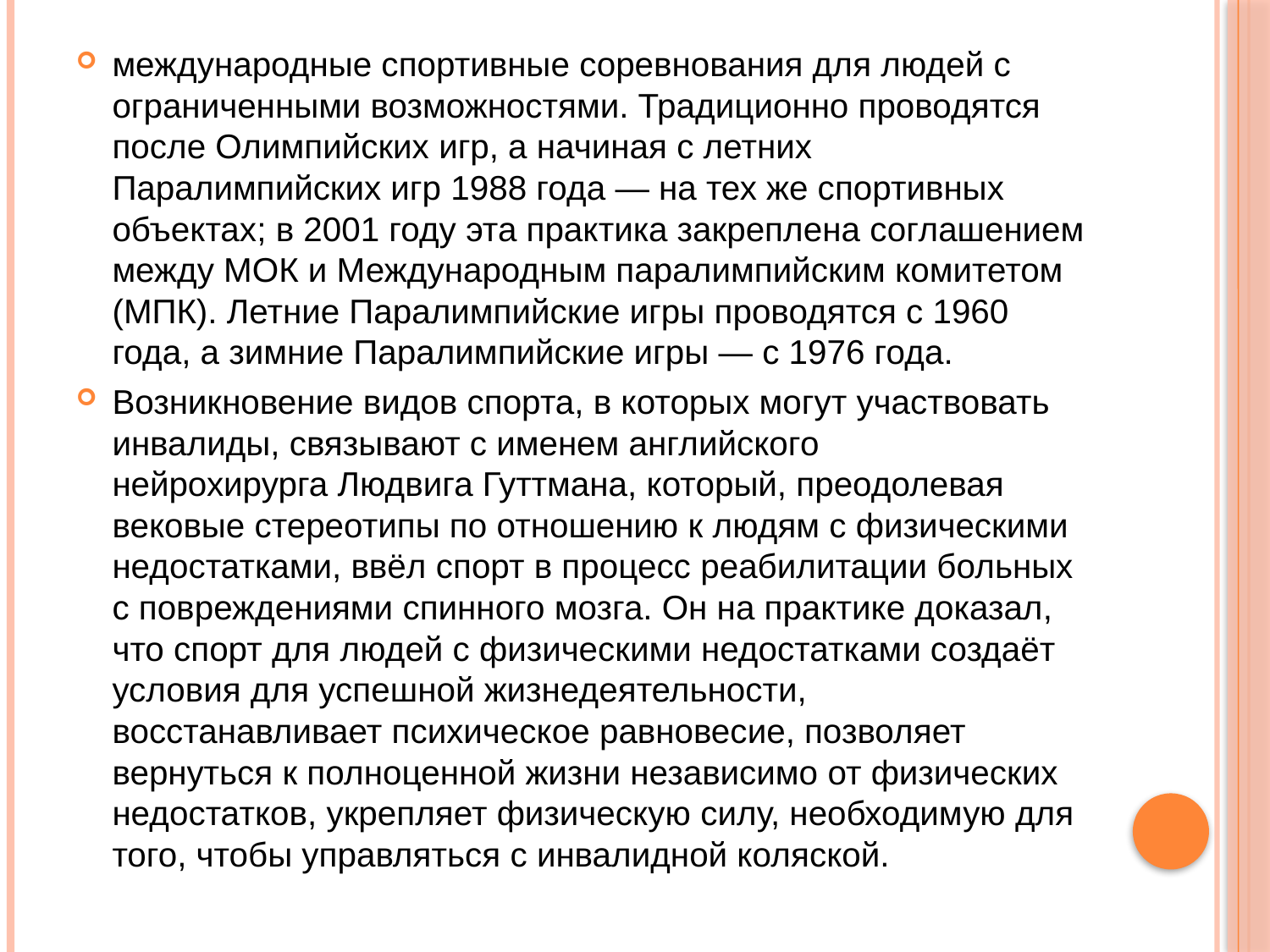

международные спортивные соревнования для людей с ограниченными возможностями. Традиционно проводятся после Олимпийских игр, а начиная с летних Паралимпийских игр 1988 года — на тех же спортивных объектах; в 2001 году эта практика закреплена соглашением между МОК и Международным паралимпийским комитетом (МПК). Летние Паралимпийские игры проводятся с 1960 года, а зимние Паралимпийские игры — с 1976 года.
Возникновение видов спорта, в которых могут участвовать инвалиды, связывают с именем английского нейрохирурга Людвига Гуттмана, который, преодолевая вековые стереотипы по отношению к людям с физическими недостатками, ввёл спорт в процесс реабилитации больных с повреждениями спинного мозга. Он на практике доказал, что спорт для людей с физическими недостатками создаёт условия для успешной жизнедеятельности, восстанавливает психическое равновесие, позволяет вернуться к полноценной жизни независимо от физических недостатков, укрепляет физическую силу, необходимую для того, чтобы управляться с инвалидной коляской.